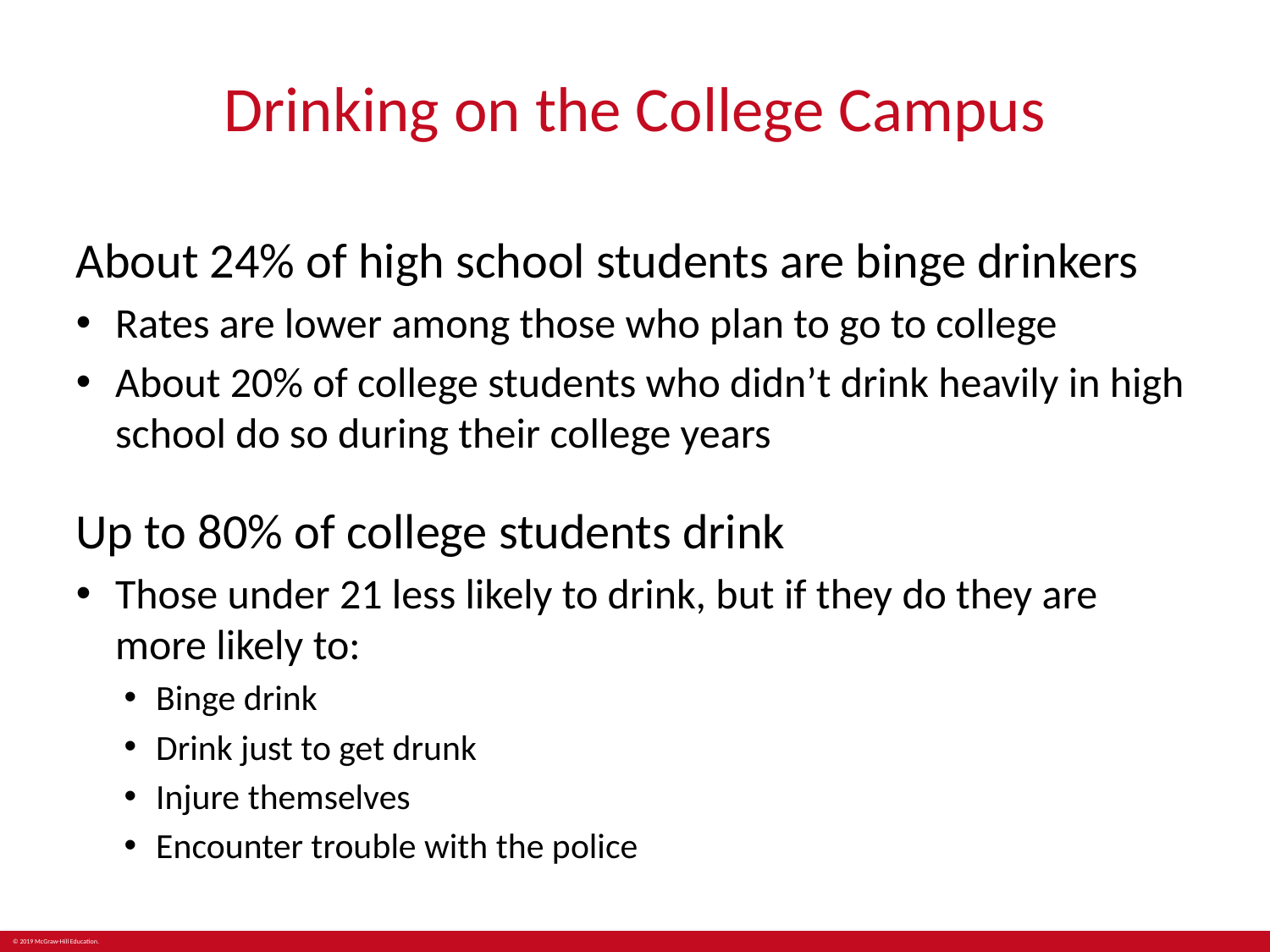

# Drinking on the College Campus
About 24% of high school students are binge drinkers
Rates are lower among those who plan to go to college
About 20% of college students who didn’t drink heavily in high school do so during their college years
Up to 80% of college students drink
Those under 21 less likely to drink, but if they do they are more likely to:
Binge drink
Drink just to get drunk
Injure themselves
Encounter trouble with the police